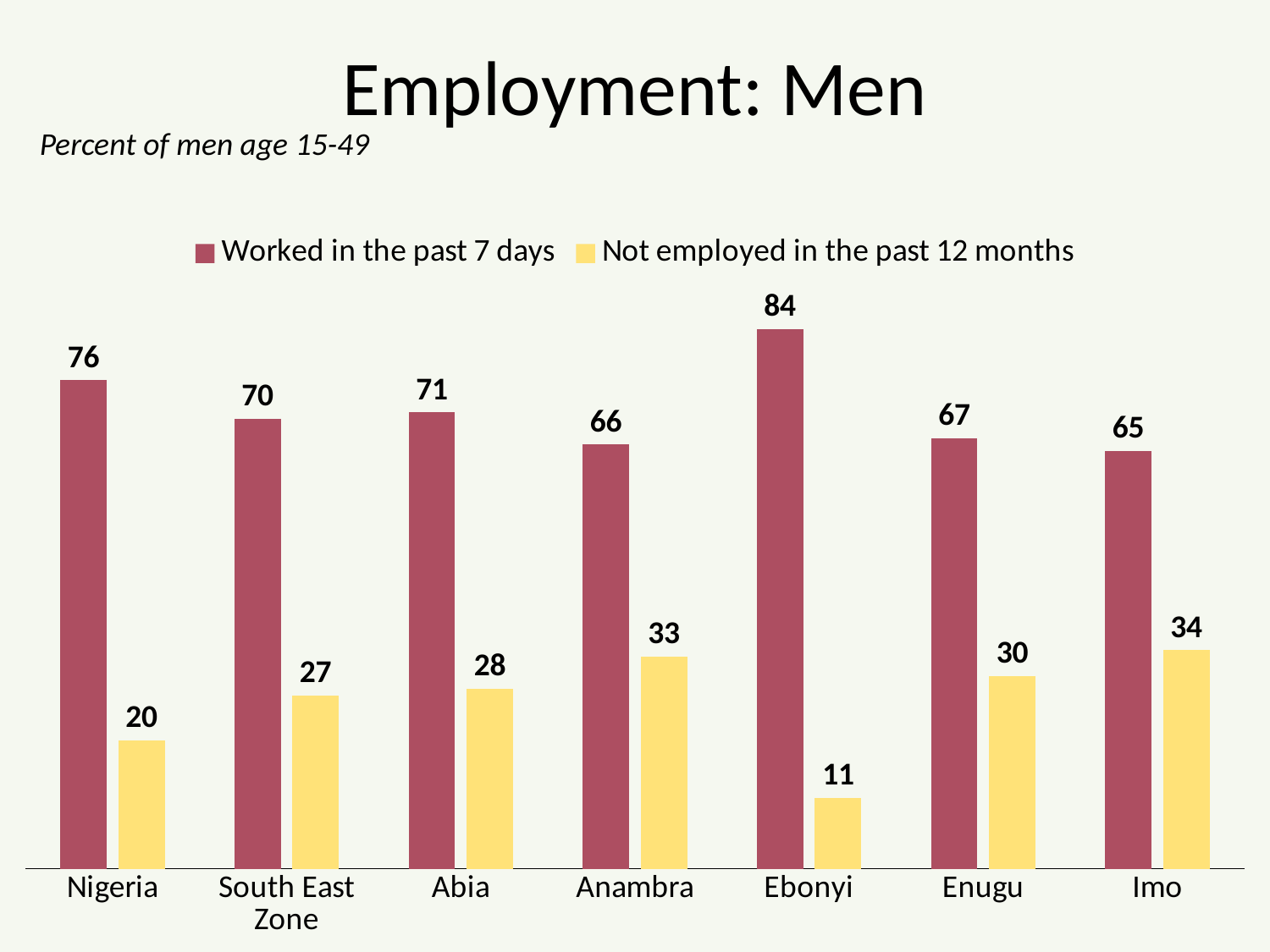

# Employment: Men
Percent of men age 15-49

### Chart

| Category | Worked in the past 7 days | Not employed in the past 12 months |
|---|---|---|
| Nigeria | 76.0 | 20.0 |
| South East Zone | 70.0 | 27.0 |
| Abia | 71.0 | 28.0 |
| Anambra | 66.0 | 33.0 |
| Ebonyi | 84.0 | 11.0 |
| Enugu | 67.0 | 30.0 |
| Imo | 65.0 | 34.0 |